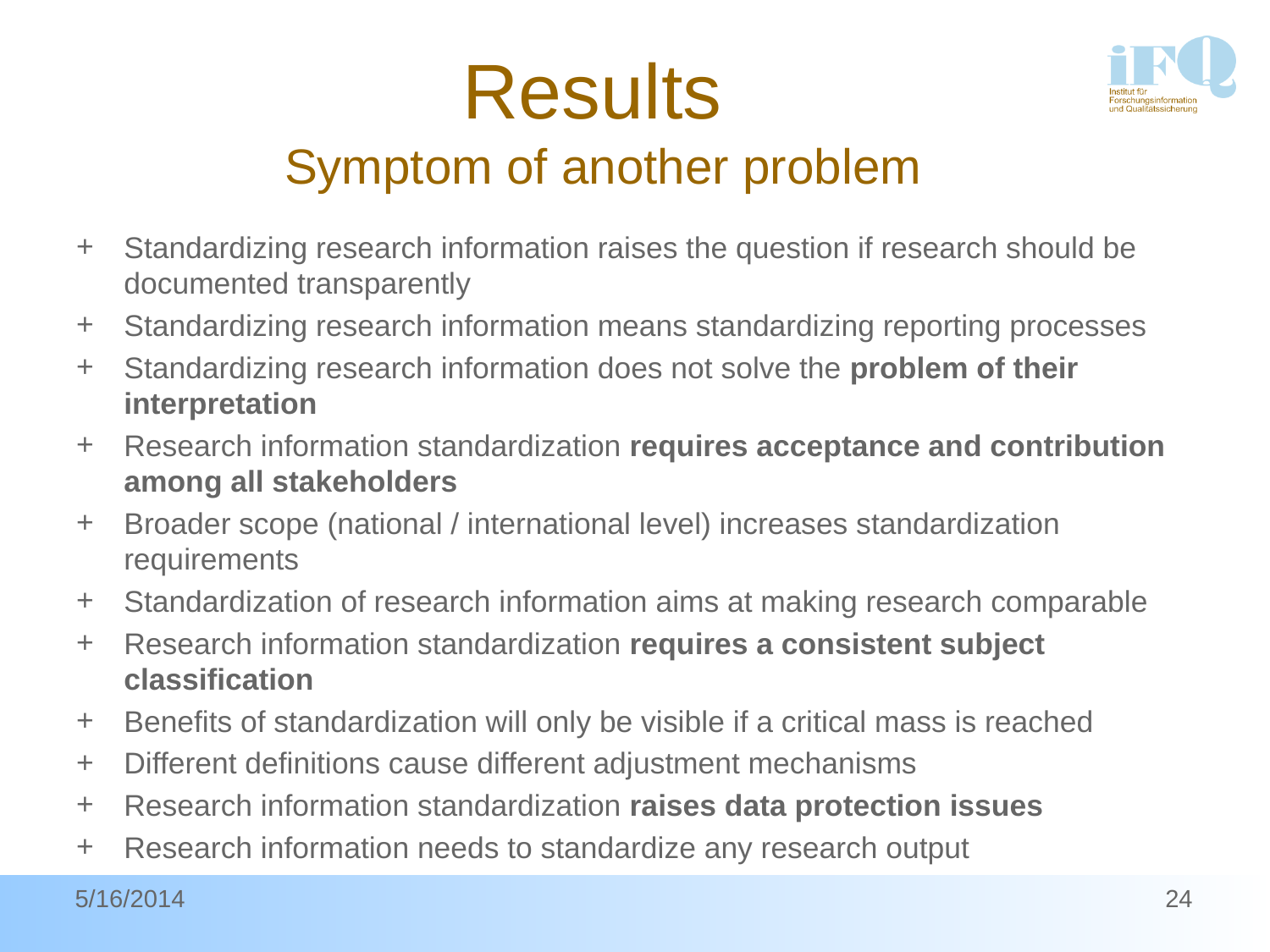

# Results Symptom of another problem
Standardizing research information raises the question if research should be documented transparently
Standardizing research information means standardizing reporting processes
Standardizing research information does not solve the problem of their interpretation
Research information standardization requires acceptance and contribution among all stakeholders
Broader scope (national / international level) increases standardization requirements
Standardization of research information aims at making research comparable
Research information standardization requires a consistent subject classification
Benefits of standardization will only be visible if a critical mass is reached
Different definitions cause different adjustment mechanisms
Research information standardization raises data protection issues
Research information needs to standardize any research output
5/16/2014
24